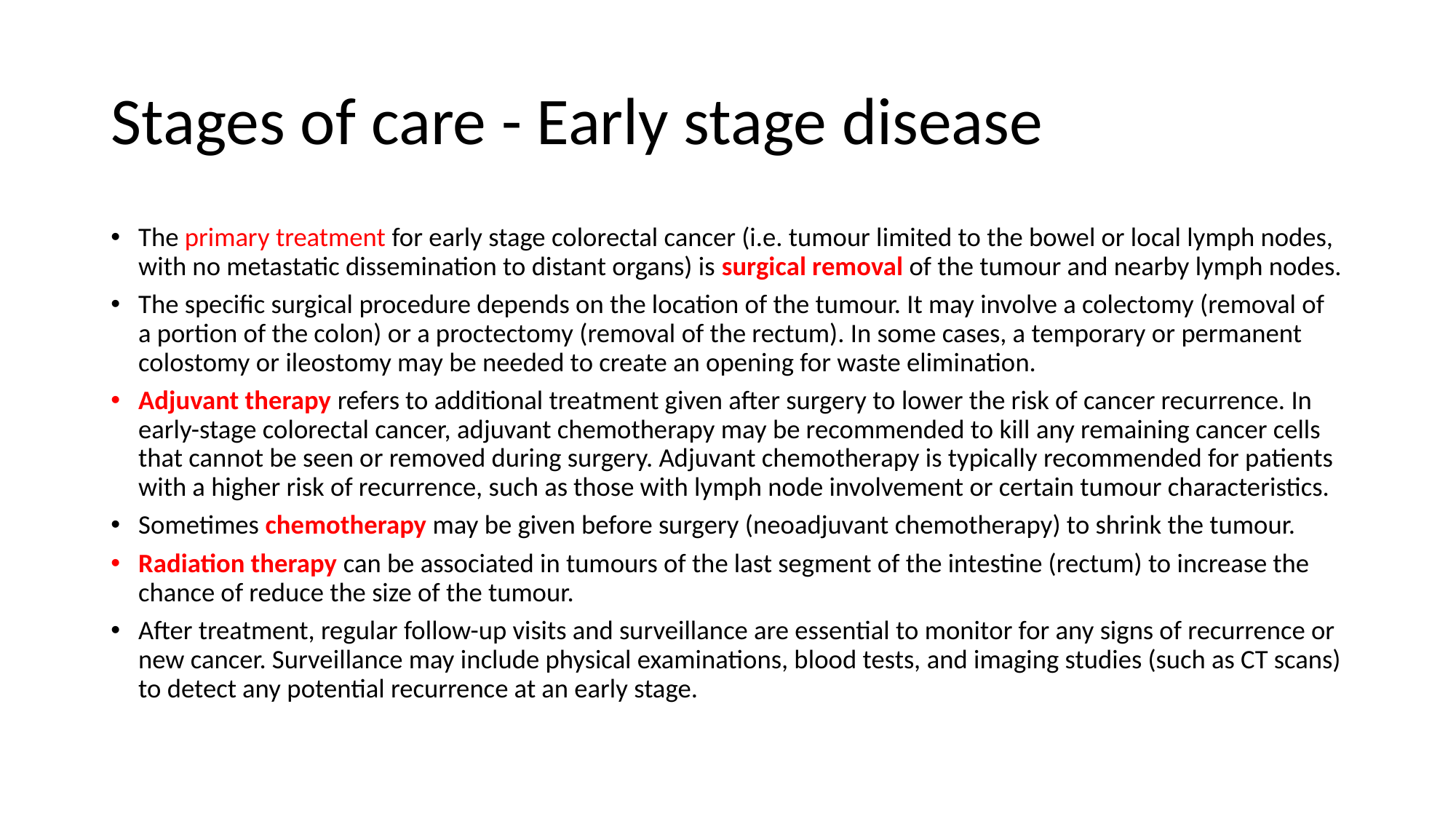

# Stages of care - Early stage disease
The primary treatment for early stage colorectal cancer (i.e. tumour limited to the bowel or local lymph nodes, with no metastatic dissemination to distant organs) is surgical removal of the tumour and nearby lymph nodes.
The specific surgical procedure depends on the location of the tumour. It may involve a colectomy (removal of a portion of the colon) or a proctectomy (removal of the rectum). In some cases, a temporary or permanent colostomy or ileostomy may be needed to create an opening for waste elimination.
Adjuvant therapy refers to additional treatment given after surgery to lower the risk of cancer recurrence. In early-stage colorectal cancer, adjuvant chemotherapy may be recommended to kill any remaining cancer cells that cannot be seen or removed during surgery. Adjuvant chemotherapy is typically recommended for patients with a higher risk of recurrence, such as those with lymph node involvement or certain tumour characteristics.
Sometimes chemotherapy may be given before surgery (neoadjuvant chemotherapy) to shrink the tumour.
Radiation therapy can be associated in tumours of the last segment of the intestine (rectum) to increase the chance of reduce the size of the tumour.
After treatment, regular follow-up visits and surveillance are essential to monitor for any signs of recurrence or new cancer. Surveillance may include physical examinations, blood tests, and imaging studies (such as CT scans) to detect any potential recurrence at an early stage.